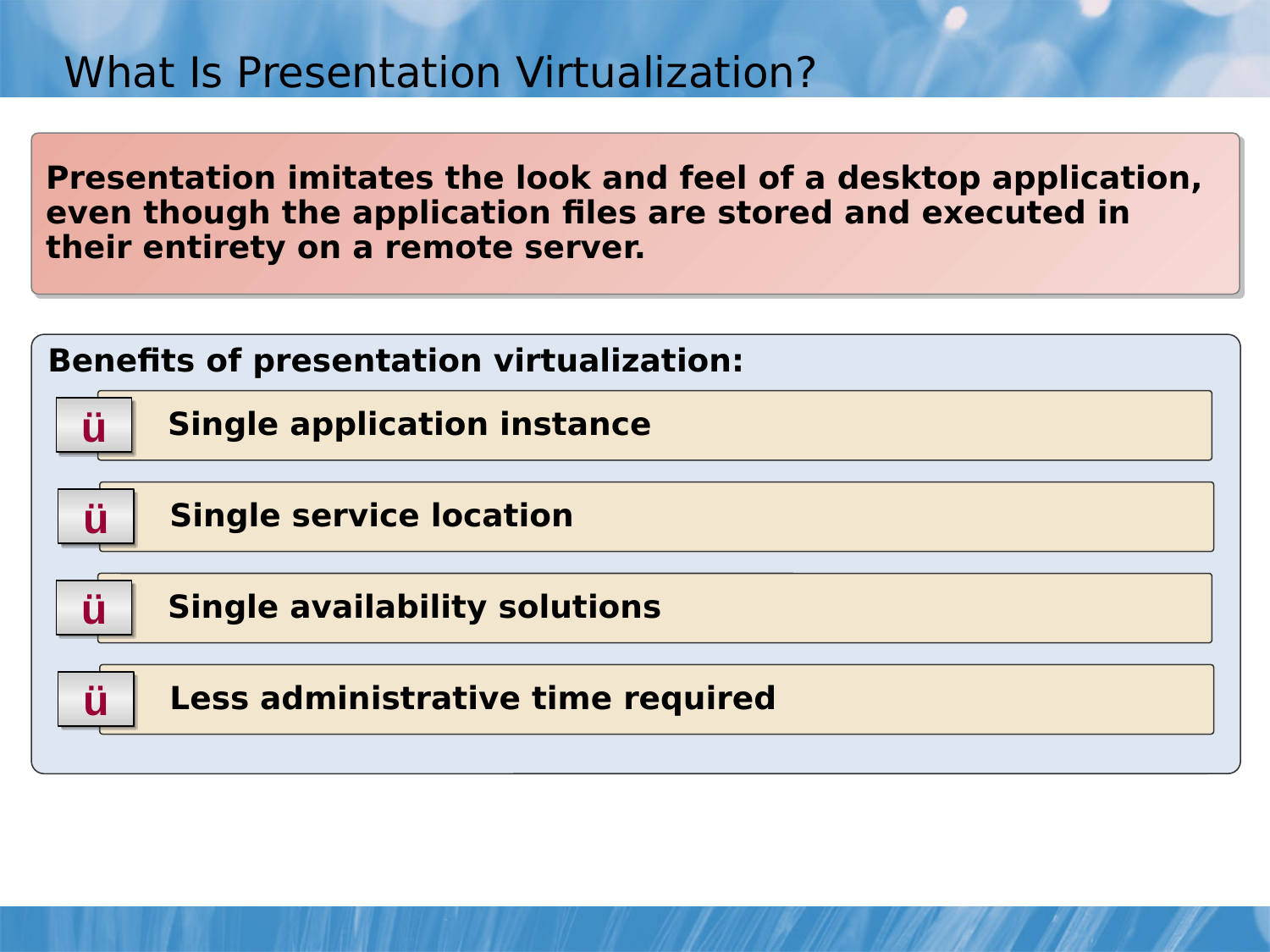

# What Is Presentation Virtualization?
Presentation imitates the look and feel of a desktop application, even though the application files are stored and executed in their entirety on a remote server.
Benefits of presentation virtualization:
	   Single application instance
ü
	   Single service location
ü
	   Single availability solutions
ü
	   Less administrative time required
ü